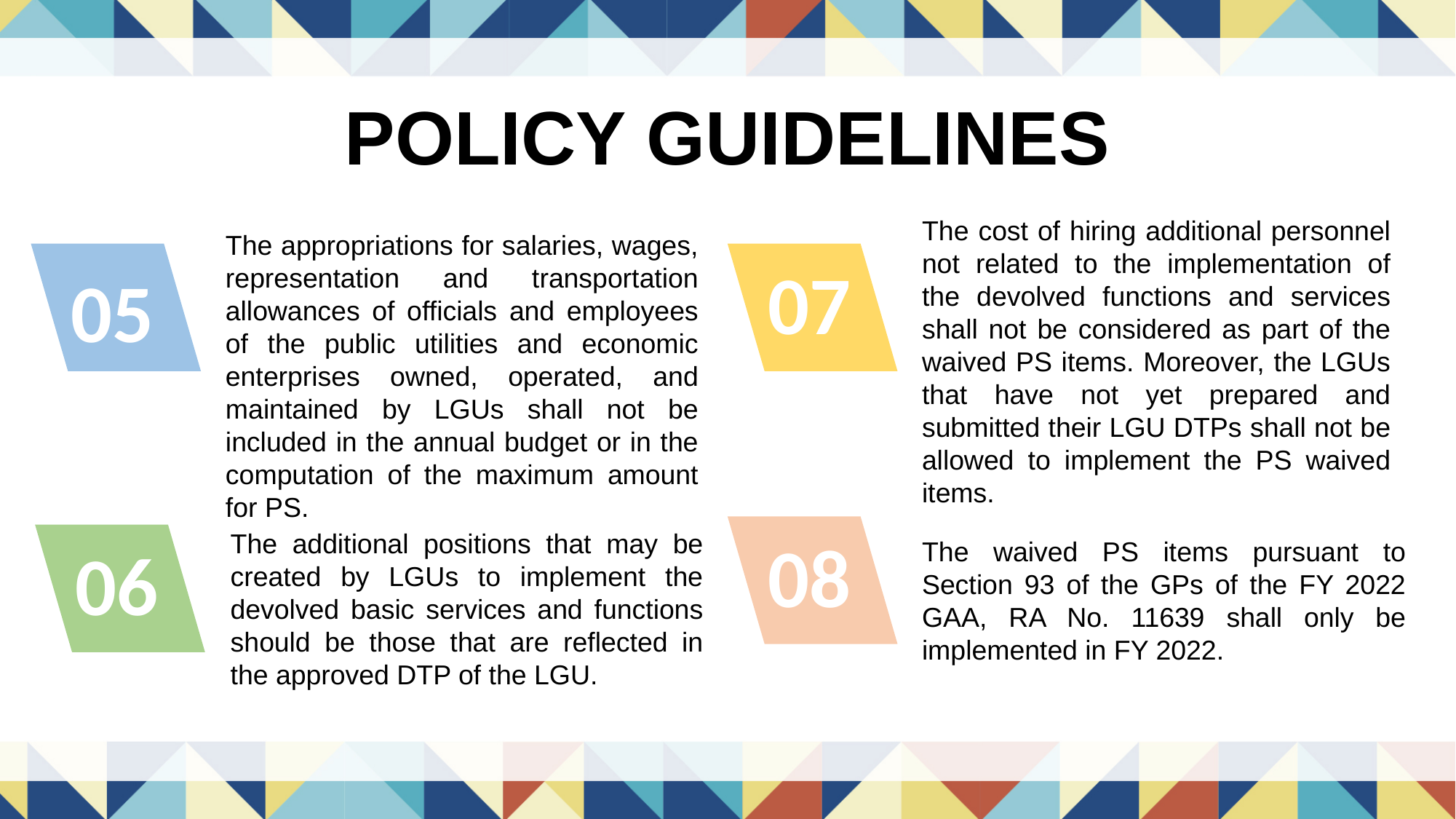

POLICY GUIDELINES
The cost of hiring additional personnel not related to the implementation of the devolved functions and services shall not be considered as part of the waived PS items. Moreover, the LGUs that have not yet prepared and submitted their LGU DTPs shall not be allowed to implement the PS waived items.
The appropriations for salaries, wages, representation and transportation allowances of officials and employees of the public utilities and economic enterprises owned, operated, and maintained by LGUs shall not be included in the annual budget or in the computation of the maximum amount for PS.
05
07
08
The additional positions that may be created by LGUs to implement the devolved basic services and functions should be those that are reflected in the approved DTP of the LGU.
06
The waived PS items pursuant to Section 93 of the GPs of the FY 2022 GAA, RA No. 11639 shall only be implemented in FY 2022.